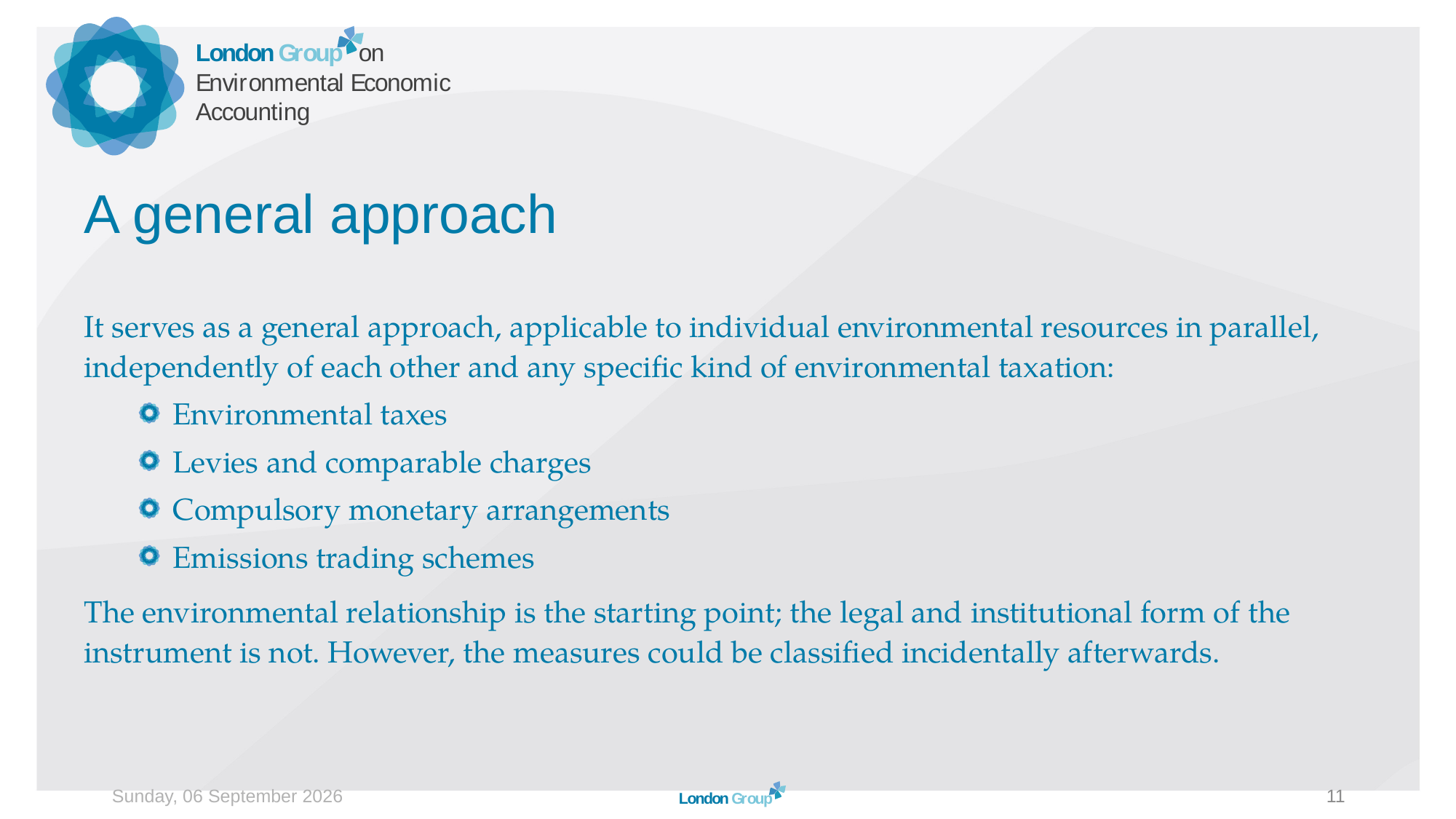

# A general approach
It serves as a general approach, applicable to individual environmental resources in parallel, independently of each other and any specific kind of environmental taxation:
Environmental taxes
Levies and comparable charges
Compulsory monetary arrangements
Emissions trading schemes
The environmental relationship is the starting point; the legal and institutional form of the instrument is not. However, the measures could be classified incidentally afterwards.
Sunday, 06 September 2026